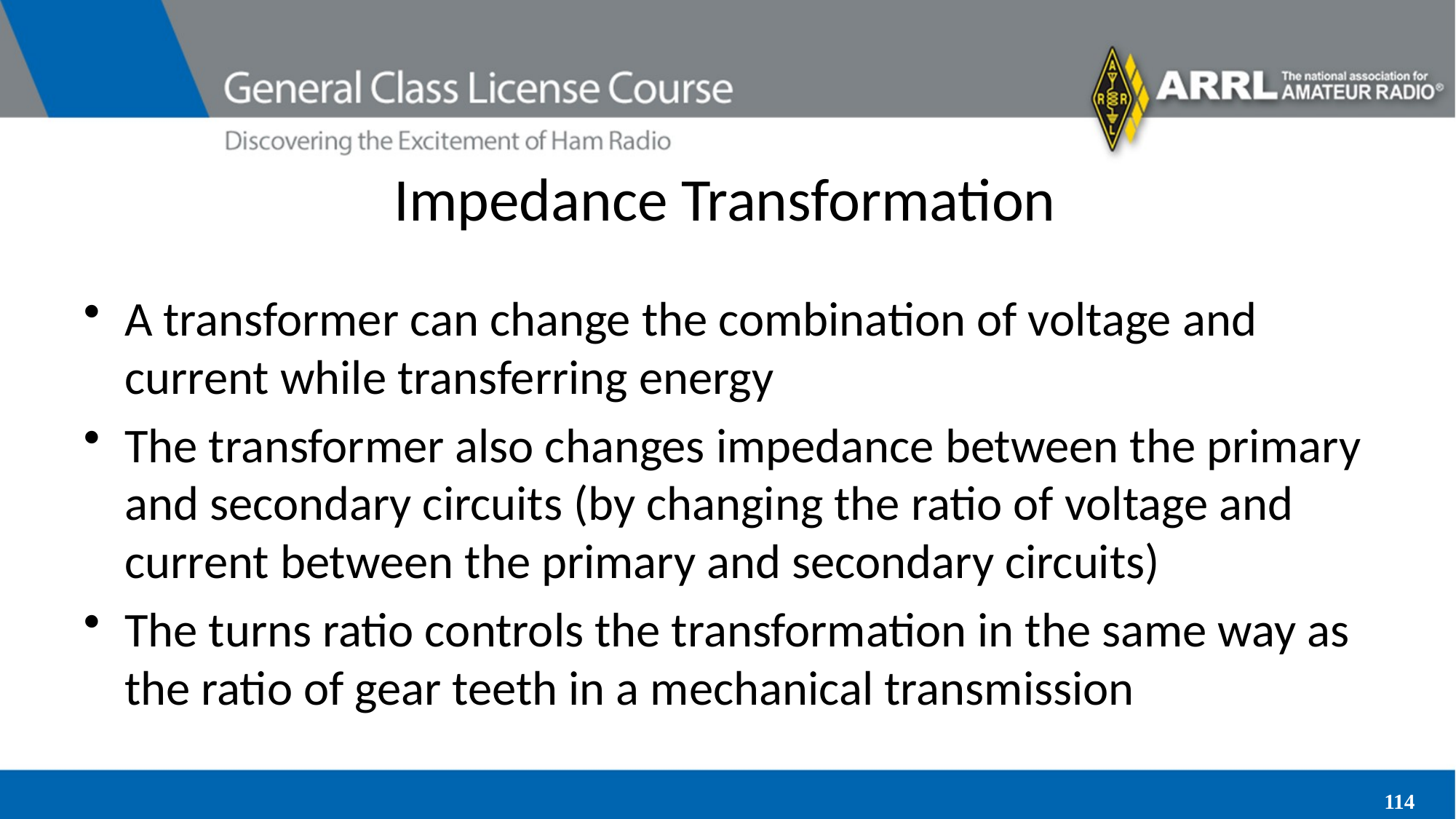

# Impedance Transformation
A transformer can change the combination of voltage and current while transferring energy
The transformer also changes impedance between the primary and secondary circuits (by changing the ratio of voltage and current between the primary and secondary circuits)
The turns ratio controls the transformation in the same way as the ratio of gear teeth in a mechanical transmission